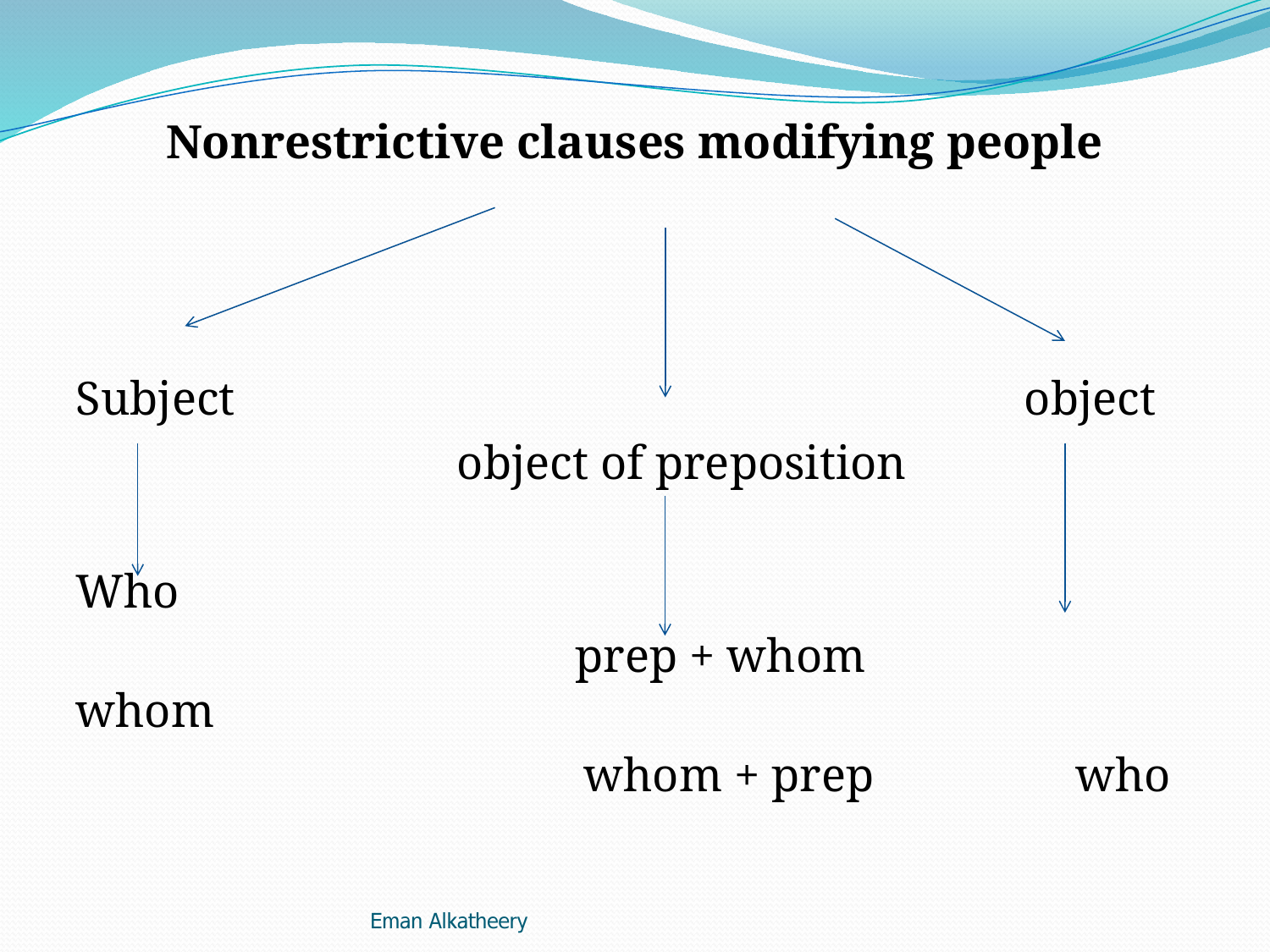

Nonrestrictive clauses modifying people

Subject						     object
			object of preposition

Who
               		          prep + whom	     	    whom
		  		whom + prep                 who

Eman Alkatheery